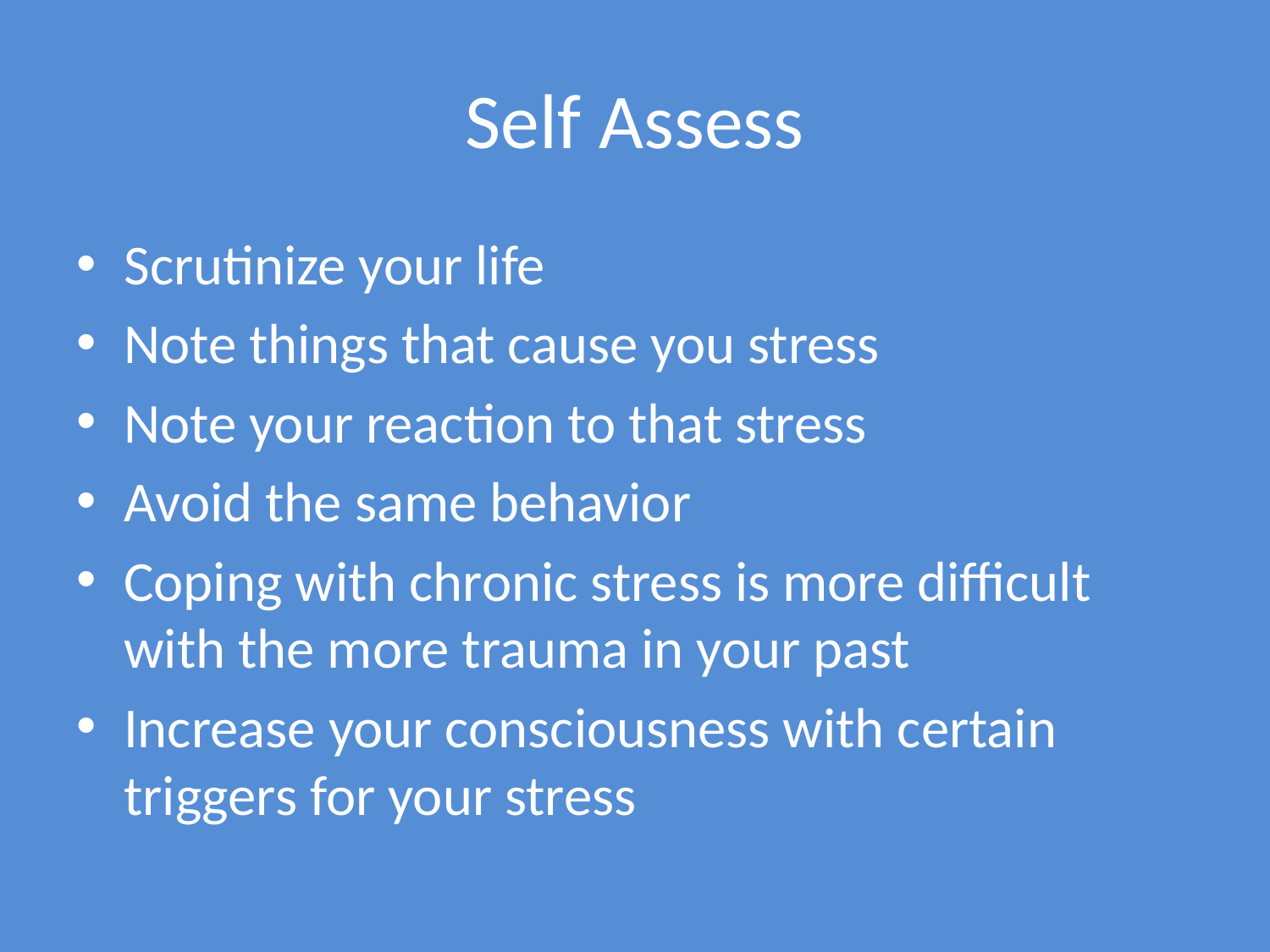

# Self Assess
Scrutinize your life
Note things that cause you stress
Note your reaction to that stress
Avoid the same behavior
Coping with chronic stress is more difficult with the more trauma in your past
Increase your consciousness with certain triggers for your stress